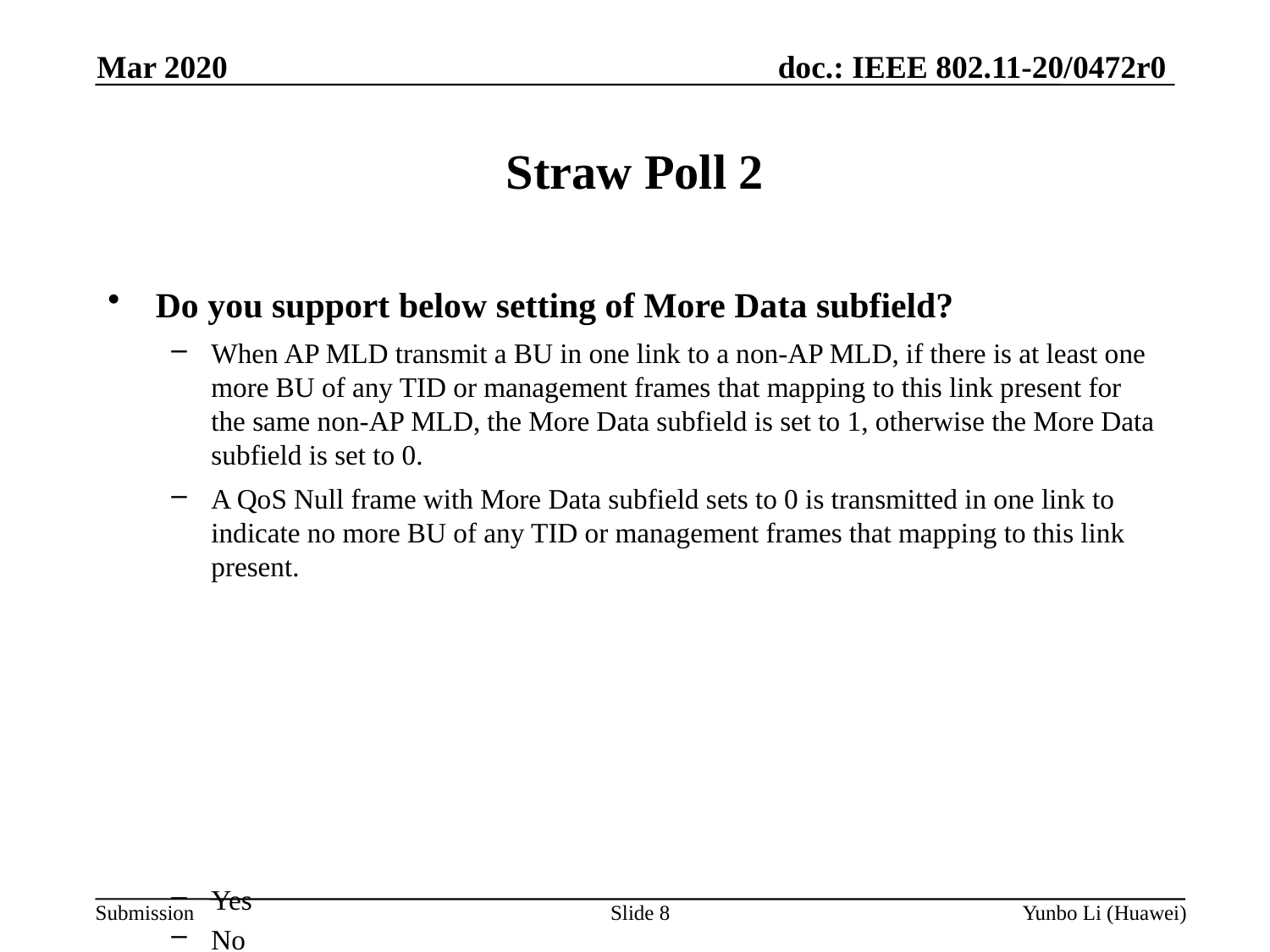

Mar 2020
Straw Poll 2
Do you support below setting of More Data subfield?
When AP MLD transmit a BU in one link to a non-AP MLD, if there is at least one more BU of any TID or management frames that mapping to this link present for the same non-AP MLD, the More Data subfield is set to 1, otherwise the More Data subfield is set to 0.
A QoS Null frame with More Data subfield sets to 0 is transmitted in one link to indicate no more BU of any TID or management frames that mapping to this link present.

Yes
No
Abstain

Slide 8
Yunbo Li (Huawei)